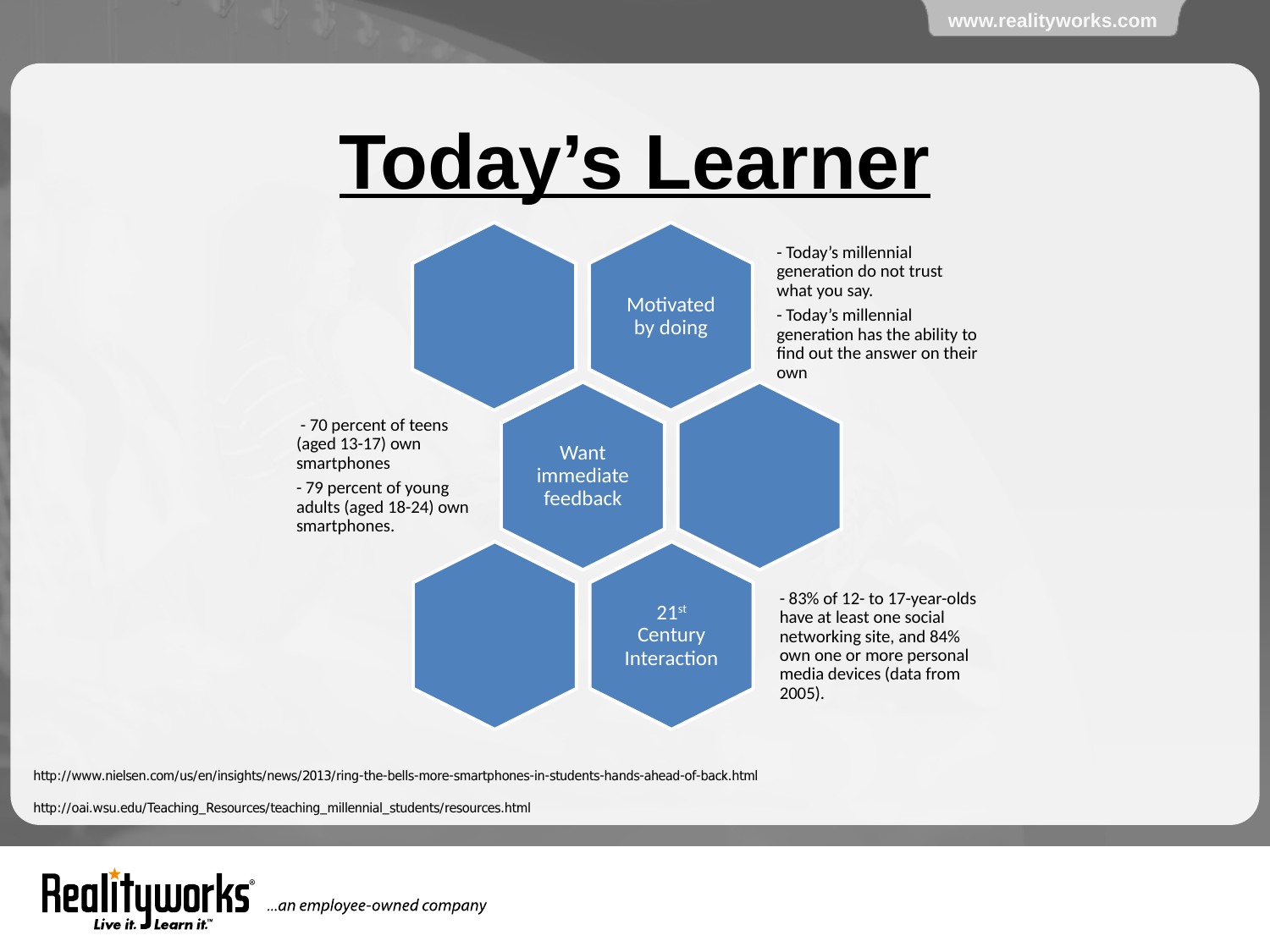

# Today’s Learner
Motivated by doing
- Today’s millennial generation do not trust what you say.
- Today’s millennial generation has the ability to find out the answer on their own

Want immediate feedback
 - 70 percent of teens (aged 13-17) own smartphones
- 79 percent of young adults (aged 18-24) own smartphones.

21st Century Interaction
- 83% of 12- to 17-year-olds have at least one social networking site, and 84% own one or more personal media devices (data from 2005).

http://www.nielsen.com/us/en/insights/news/2013/ring-the-bells-more-smartphones-in-students-hands-ahead-of-back.html

http://oai.wsu.edu/Teaching_Resources/teaching_millennial_students/resources.html